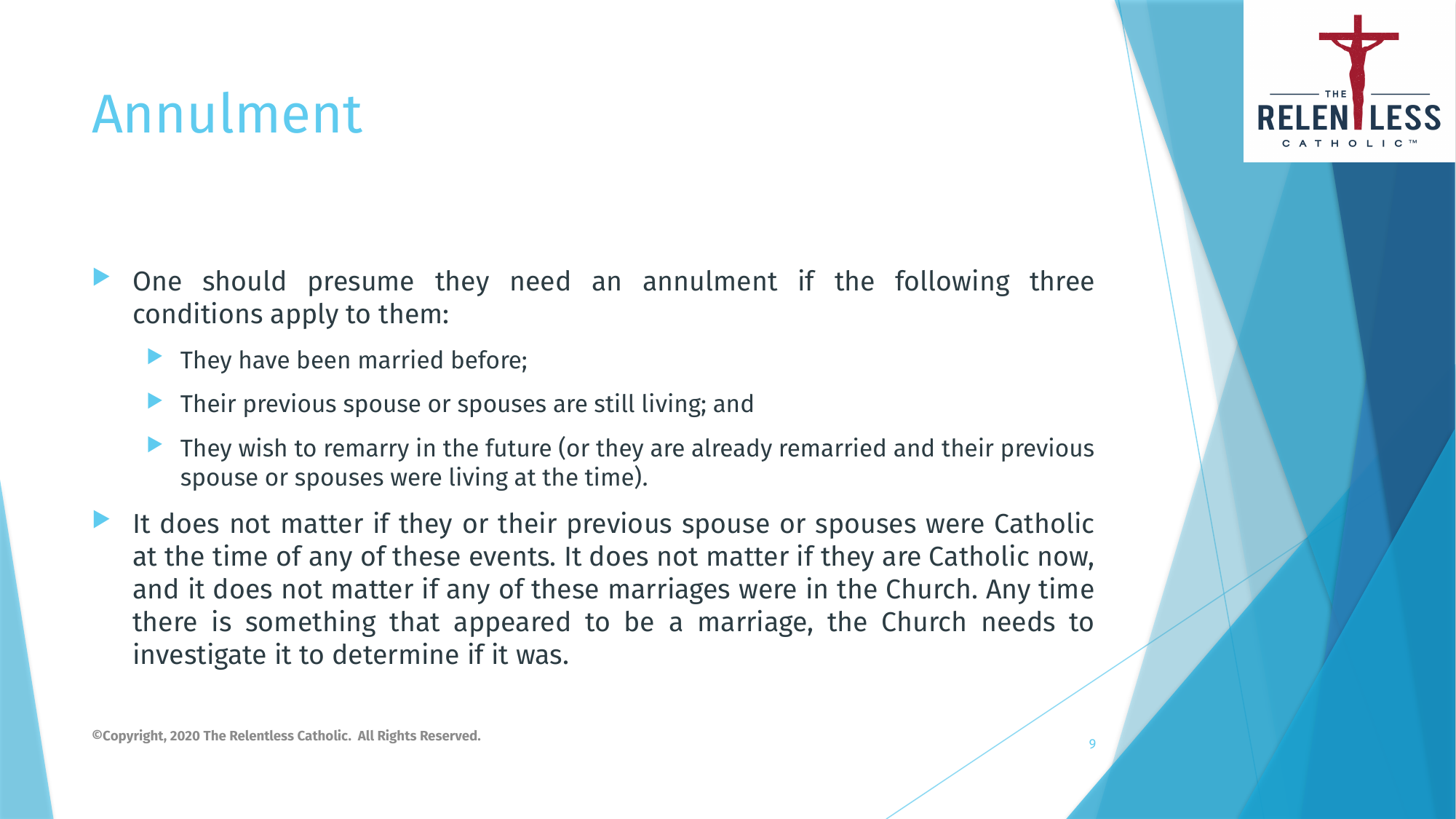

# Annulment
One should presume they need an annulment if the following three conditions apply to them:
They have been married before;
Their previous spouse or spouses are still living; and
They wish to remarry in the future (or they are already remarried and their previous spouse or spouses were living at the time).
It does not matter if they or their previous spouse or spouses were Catholic at the time of any of these events. It does not matter if they are Catholic now, and it does not matter if any of these marriages were in the Church. Any time there is something that appeared to be a marriage, the Church needs to investigate it to determine if it was.

©Copyright, 2020 The Relentless Catholic.  All Rights Reserved.

9